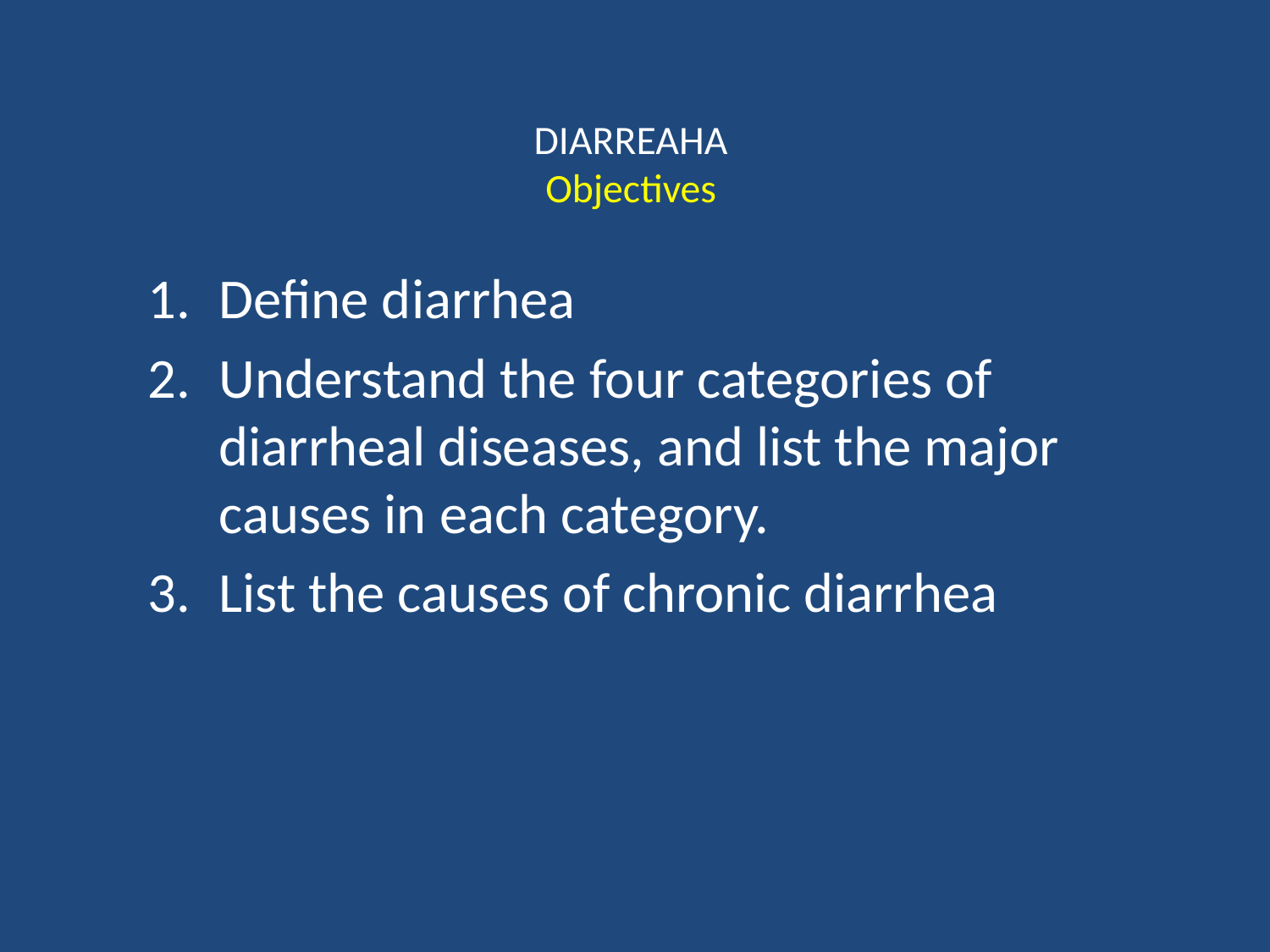

# DIARREAHA Objectives
Define diarrhea
Understand the four categories of diarrheal diseases, and list the major causes in each category.
List the causes of chronic diarrhea